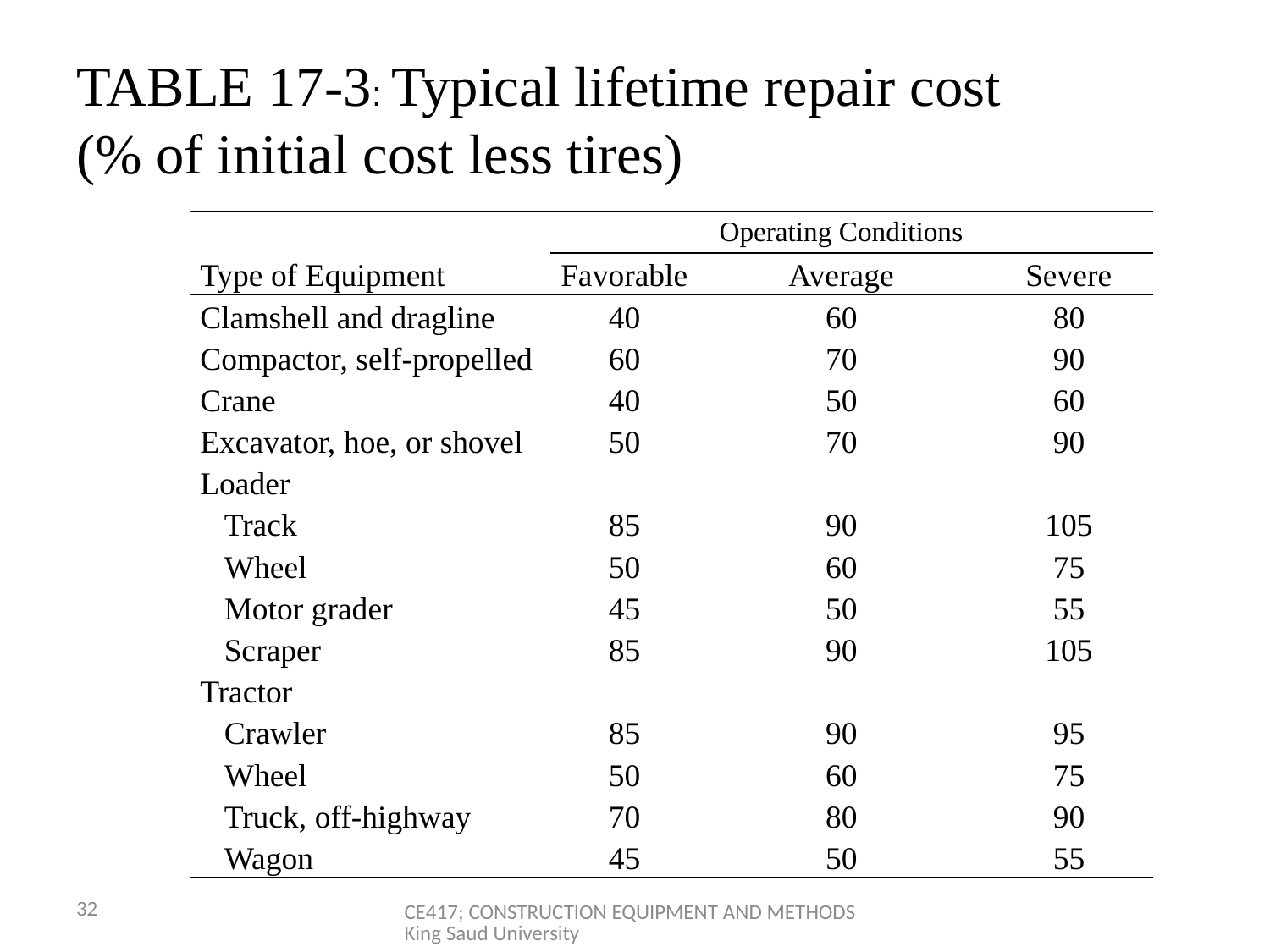

# TABLE 17-3: Typical lifetime repair cost (% of initial cost less tires)
|  |  | Operating Conditions |  |
| --- | --- | --- | --- |
| Type of Equipment | Favorable | Average | Severe |
| Clamshell and dragline | 40 | 60 | 80 |
| Compactor, self-propelled | 60 | 70 | 90 |
| Crane | 40 | 50 | 60 |
| Excavator, hoe, or shovel | 50 | 70 | 90 |
| Loader |  |  |  |
| Track | 85 | 90 | 105 |
| Wheel | 50 | 60 | 75 |
| Motor grader | 45 | 50 | 55 |
| Scraper | 85 | 90 | 105 |
| Tractor |  |  |  |
| Crawler | 85 | 90 | 95 |
| Wheel | 50 | 60 | 75 |
| Truck, off-highway | 70 | 80 | 90 |
| Wagon | 45 | 50 | 55 |
32
CE417; CONSTRUCTION EQUIPMENT AND METHODS King Saud University